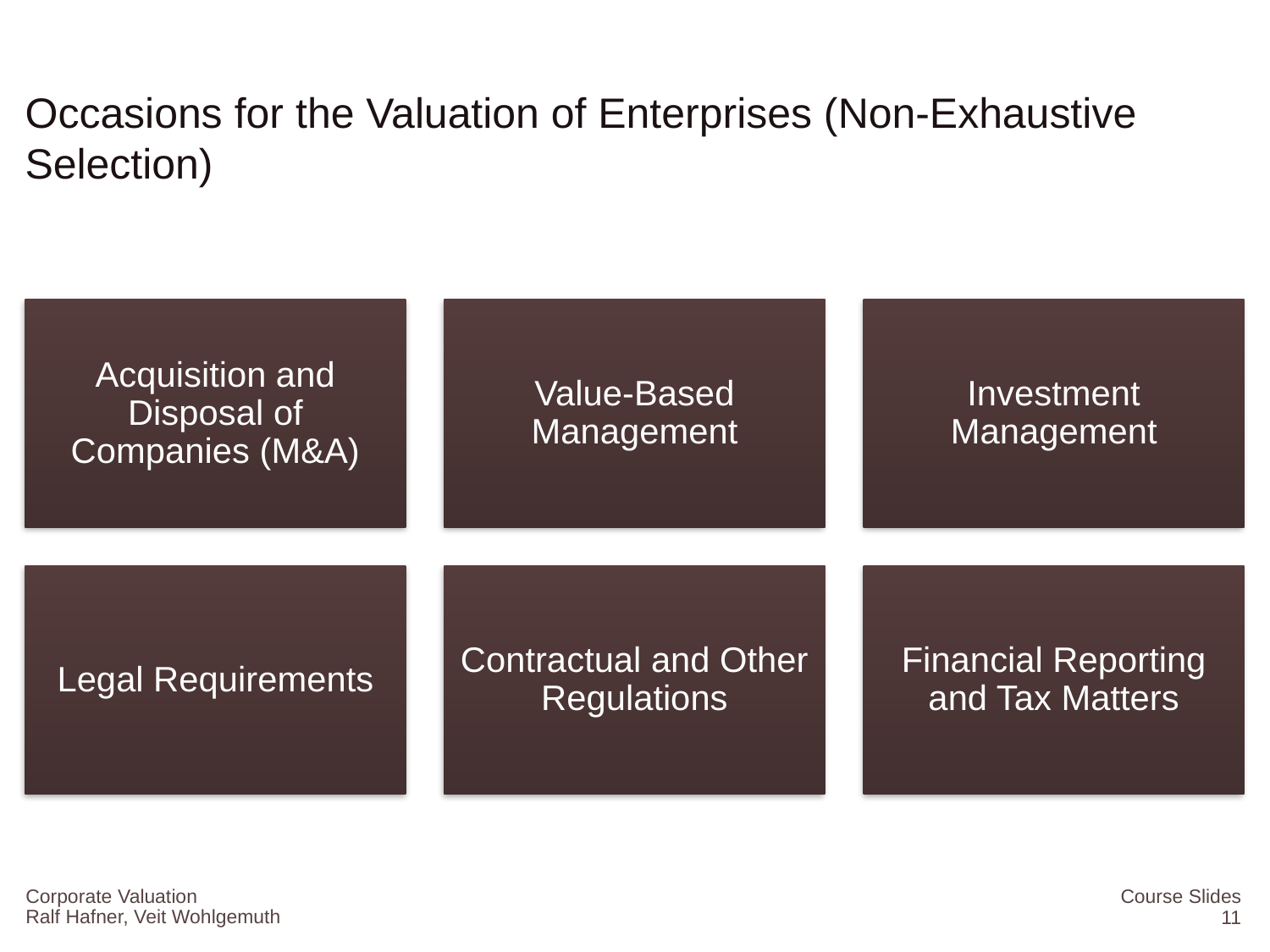

# Occasions for the Valuation of Enterprises (Non-Exhaustive Selection)
Acquisition and Disposal of Companies (M&A)
Value-Based Management
Investment Management
Legal Requirements
Contractual and Other Regulations
Financial Reporting and Tax Matters
Corporate Valuation
Course Slides
11